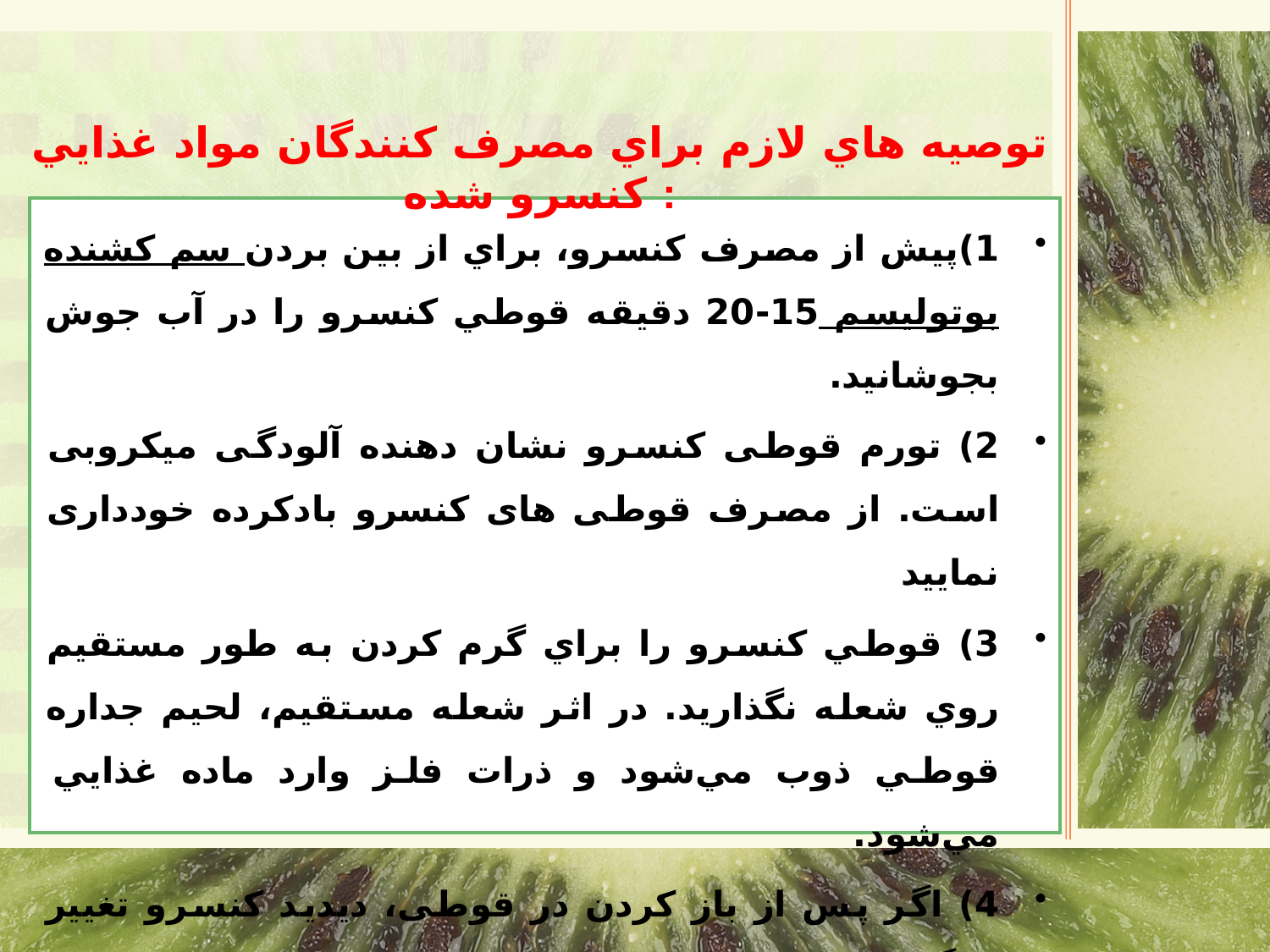

توصيه هاي لازم براي مصرف كنندگان مواد غذايي كنسرو شده :

1)پيش از مصرف کنسرو، براي از بين بردن سم کشنده بوتوليسم 15-20 دقيقه قوطي کنسرو را در آب جوش بجوشانيد.
2) تورم قوطی كنسرو نشان دهنده آلودگی میكروبی است. از مصرف قوطی های کنسرو بادکرده خودداری نمایید
3) قوطي کنسرو را براي گرم کردن به طور مستقيم روي شعله نگذاريد. در اثر شعله مستقيم، لحيم جداره قوطي ذوب مي‌شود و ذرات فلز وارد ماده غذايي مي‌شود.
4) اگر پس از باز كردن در قوطی، دیدید كنسرو تغییر رنگ داده و دارای بوی نامطبوع است و حالت كف آلودگی دارد، فاسد است. از مصرف آن خودداری كنید.